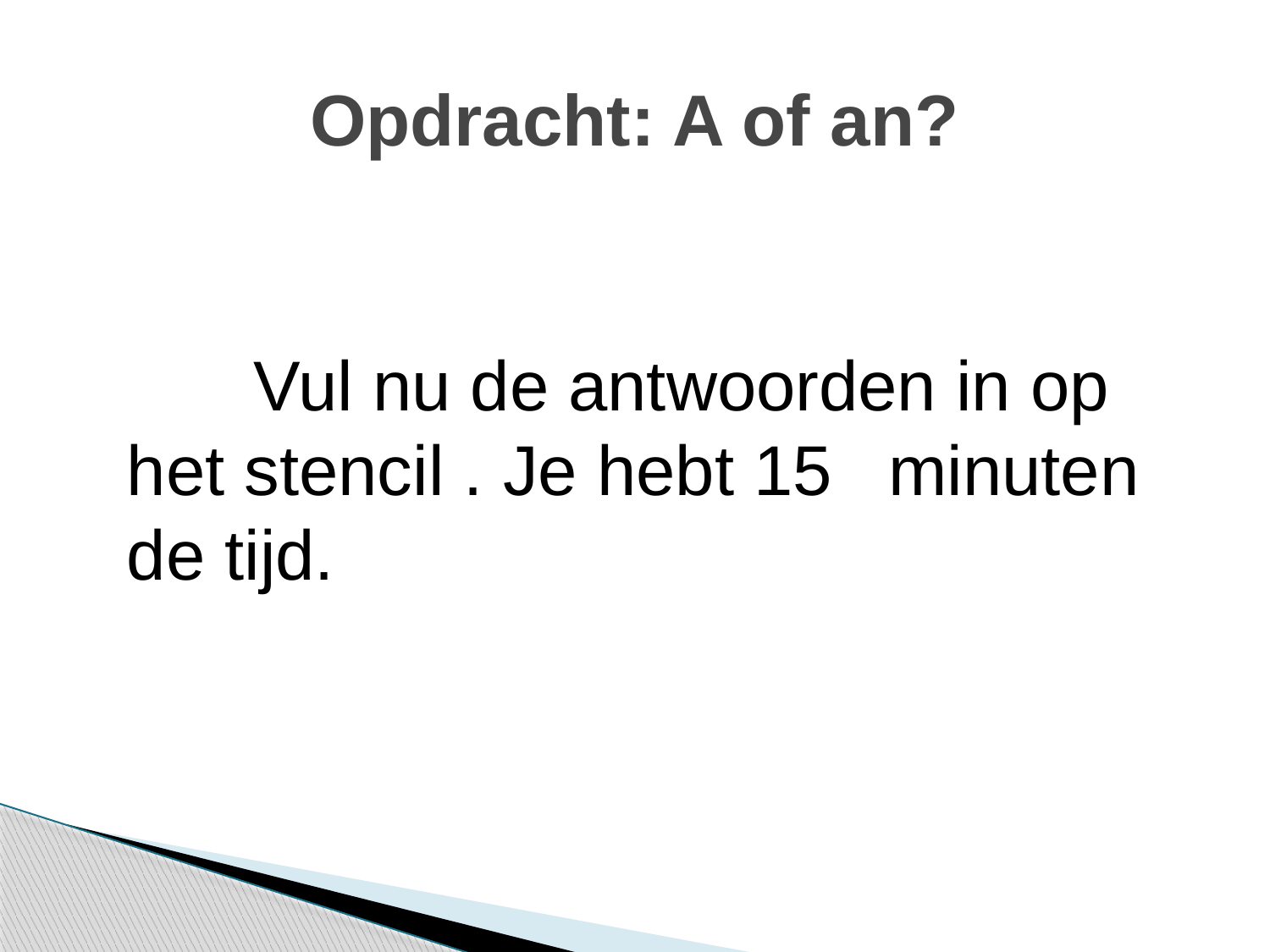

# Opdracht: A of an?

		Vul nu de antwoorden in op 	het stencil . Je hebt 15 	minuten de tijd.